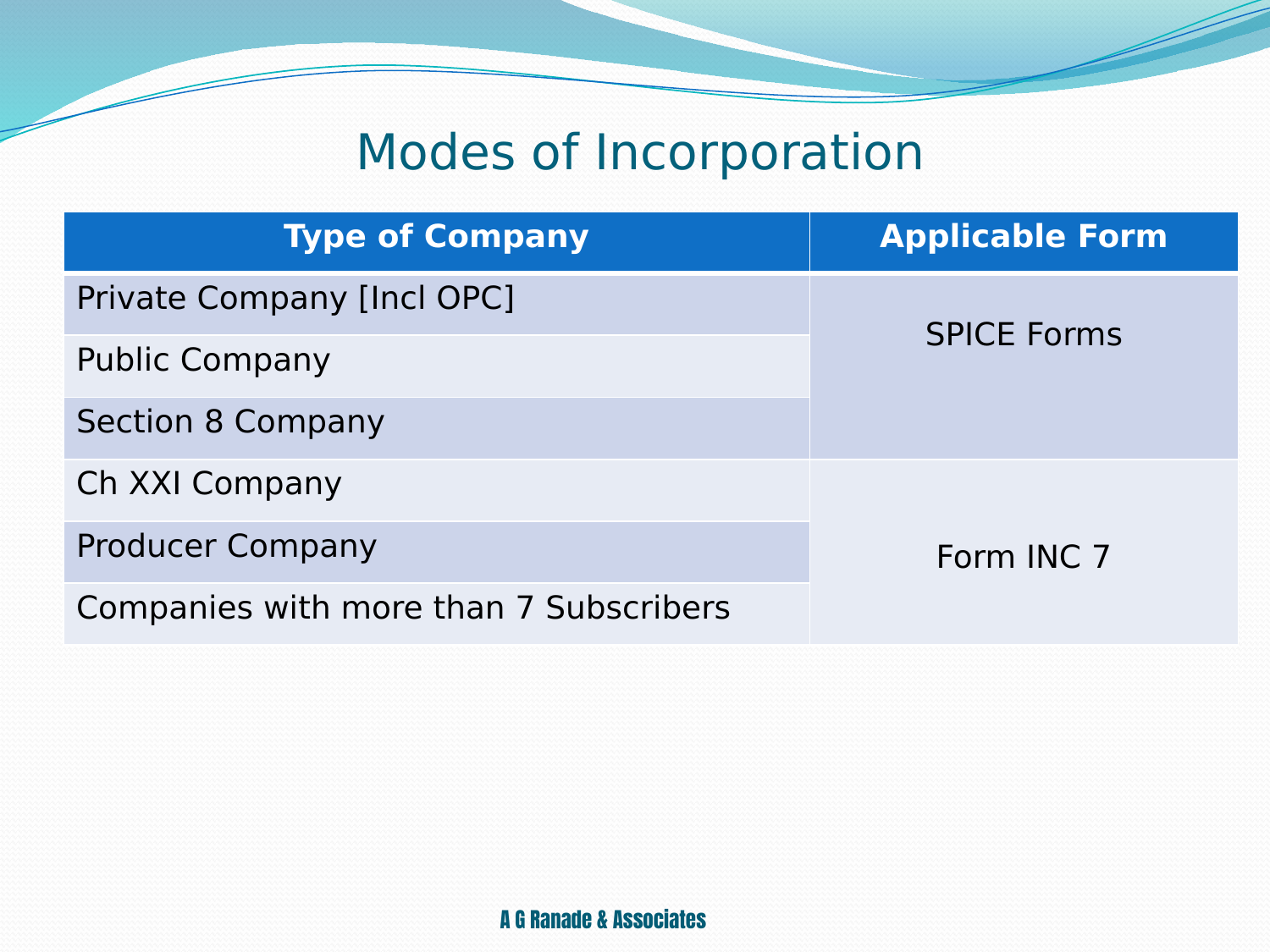

# Modes of Incorporation
| Type of Company | Applicable Form |
| --- | --- |
| Private Company [Incl OPC] | SPICE Forms |
| Public Company |  |
| Section 8 Company |  |
| Ch XXI Company | Form INC 7 |
| Producer Company |  |
| Companies with more than 7 Subscribers |  |
A G Ranade & Associates